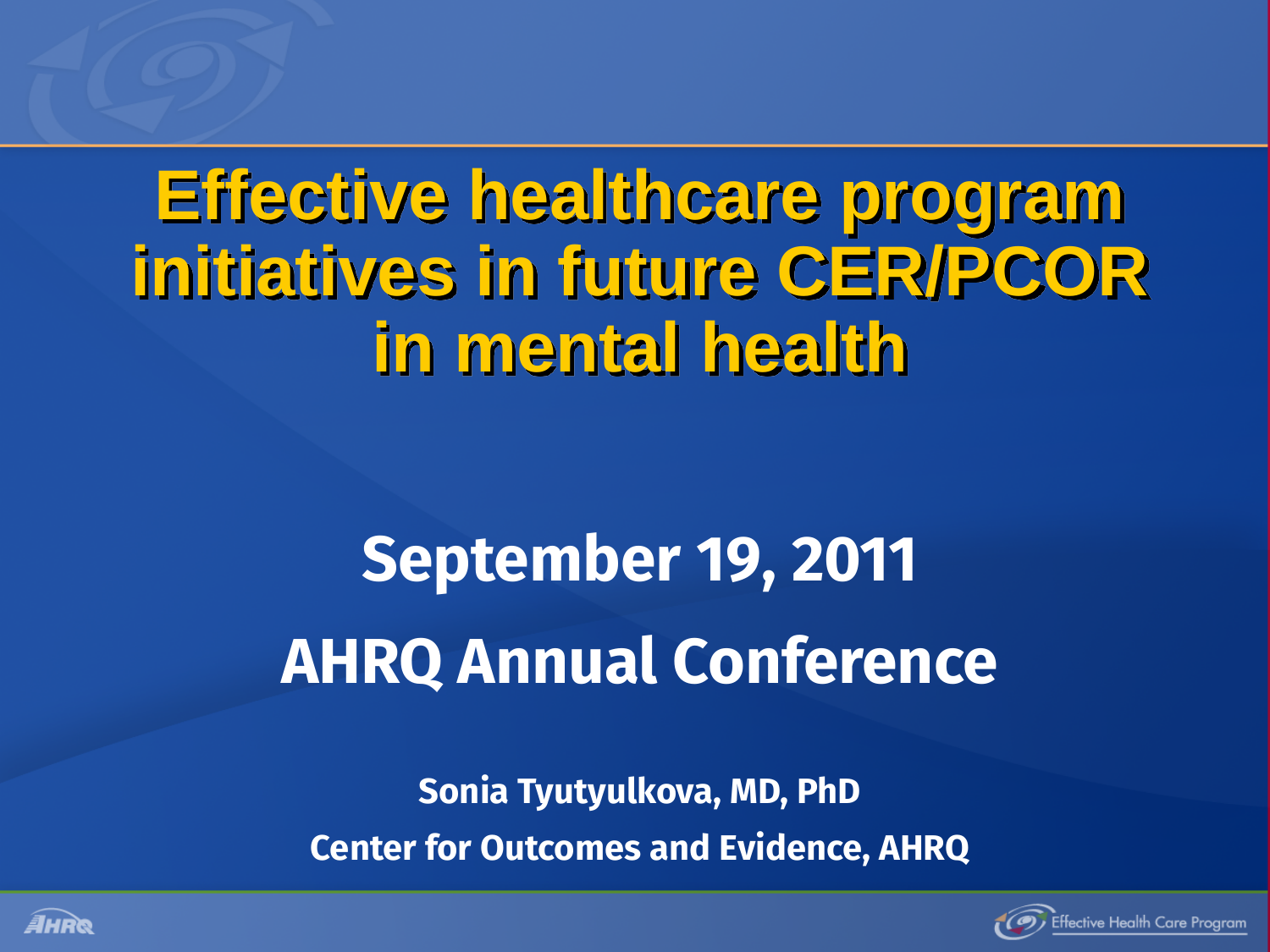

# Effective healthcare program initiatives in future CER/PCOR in mental health
September 19, 2011
AHRQ Annual Conference

Sonia Tyutyulkova, MD, PhD
Center for Outcomes and Evidence, AHRQ